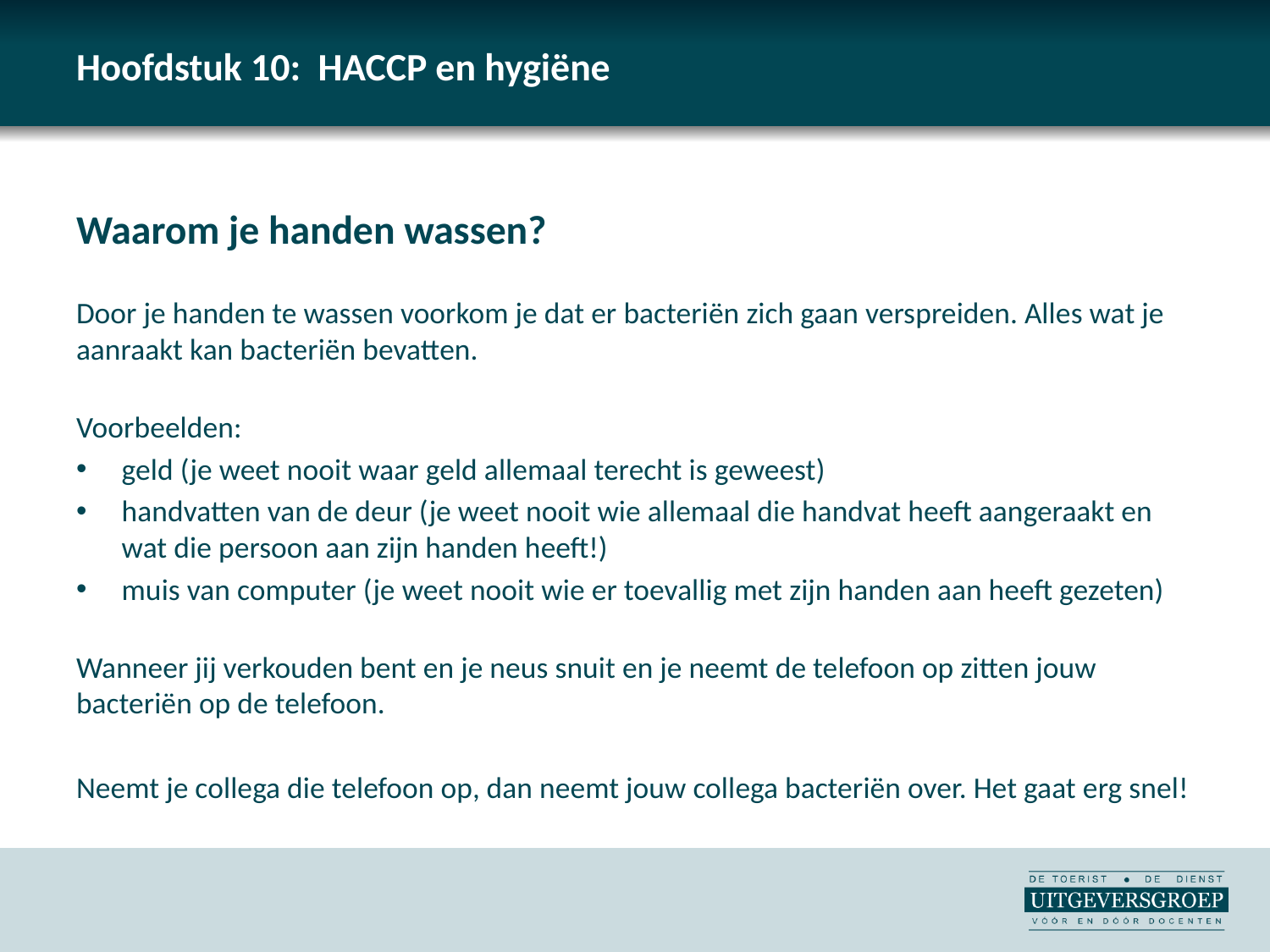

# Hoofdstuk 10:  HACCP en hygiëne
Waarom je handen wassen?
Door je handen te wassen voorkom je dat er bacteriën zich gaan verspreiden. Alles wat je aanraakt kan bacteriën bevatten.
Voorbeelden:
geld (je weet nooit waar geld allemaal terecht is geweest)
handvatten van de deur (je weet nooit wie allemaal die handvat heeft aangeraakt en wat die persoon aan zijn handen heeft!)
muis van computer (je weet nooit wie er toevallig met zijn handen aan heeft gezeten)
Wanneer jij verkouden bent en je neus snuit en je neemt de telefoon op zitten jouw bacteriën op de telefoon.

Neemt je collega die telefoon op, dan neemt jouw collega bacteriën over. Het gaat erg snel!